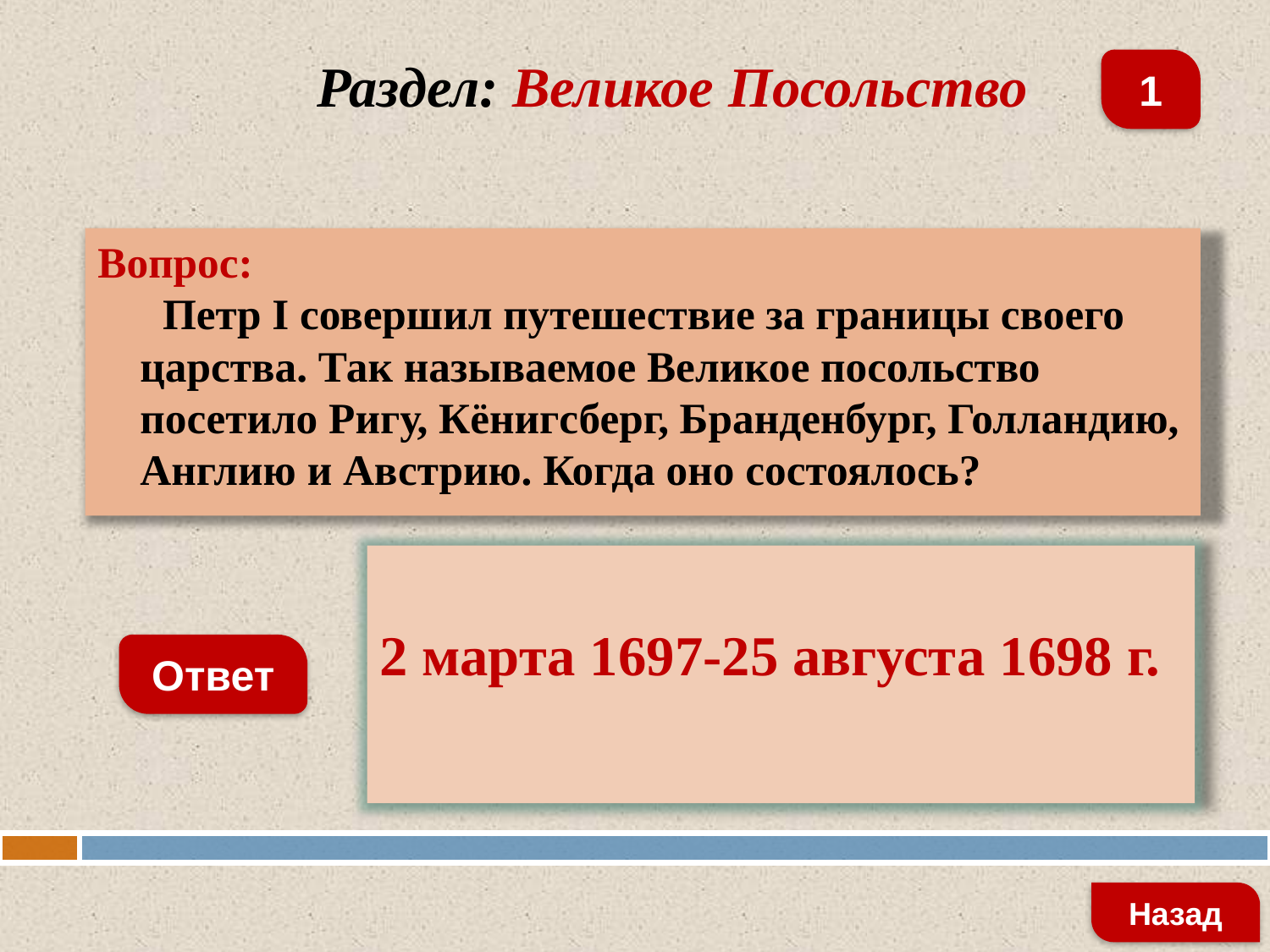

1
Раздел: Великое Посольство
Вопрос:
      Петр I совершил путешествие за границы своего царства. Так называемое Великое посольство посетило Ригу, Кёнигсберг, Бранденбург, Голландию, Англию и Австрию. Когда оно состоялось?

2 марта 1697-25 августа 1698 г.
Ответ

Назад